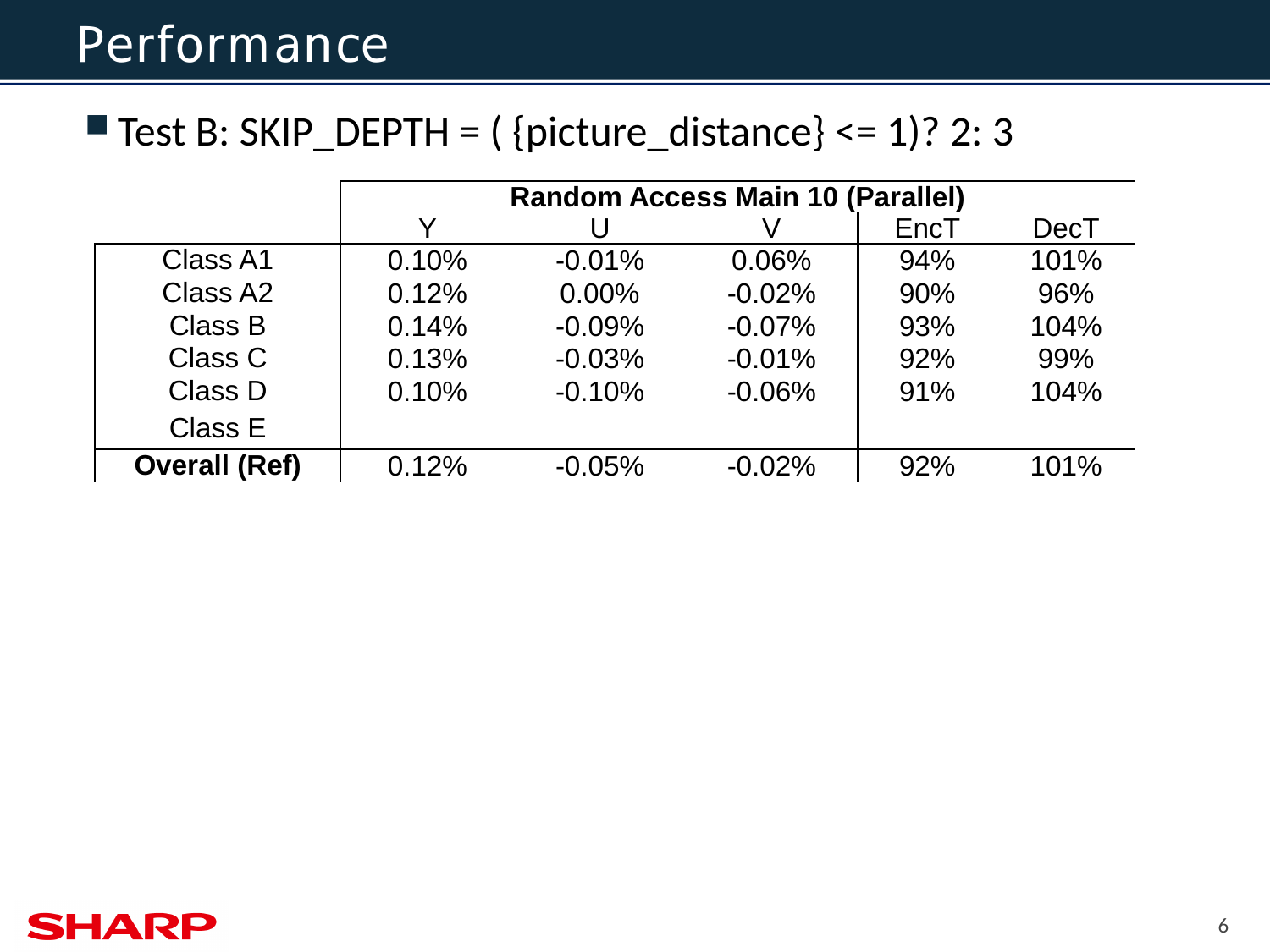

# Performance
Test B: SKIP_DEPTH = ( {picture_distance} <= 1)? 2: 3
|  | Random Access Main 10 (Parallel) |  |  |  |  |
| --- | --- | --- | --- | --- | --- |
|  | Y | U | V | EncT | DecT |
| Class A1 | 0.10% | -0.01% | 0.06% | 94% | 101% |
| Class A2 | 0.12% | 0.00% | -0.02% | 90% | 96% |
| Class B | 0.14% | -0.09% | -0.07% | 93% | 104% |
| Class C | 0.13% | -0.03% | -0.01% | 92% | 99% |
| Class D | 0.10% | -0.10% | -0.06% | 91% | 104% |
| Class E |  |  |  |  |  |
| Overall (Ref) | 0.12% | -0.05% | -0.02% | 92% | 101% |
6